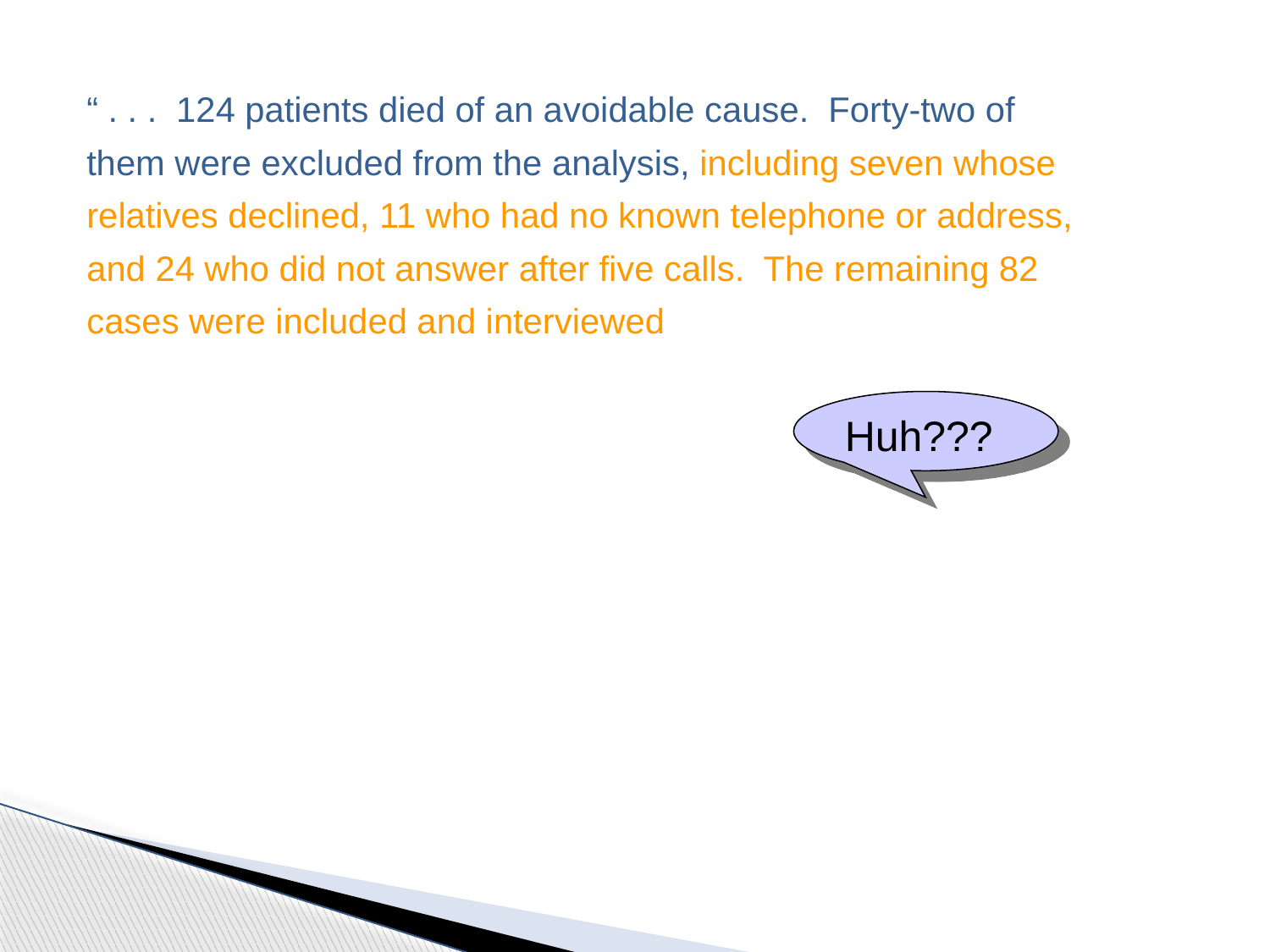

“ . . .  124 patients died of an avoidable cause.  Forty-two of them were excluded from the analysis, including seven whose relatives declined, 11 who had no known telephone or address, and 24 who did not answer after five calls.  The remaining 82 cases were included and interviewed.”

Huh???

The bear of little brain has to read this twice (at least).

	How about you?